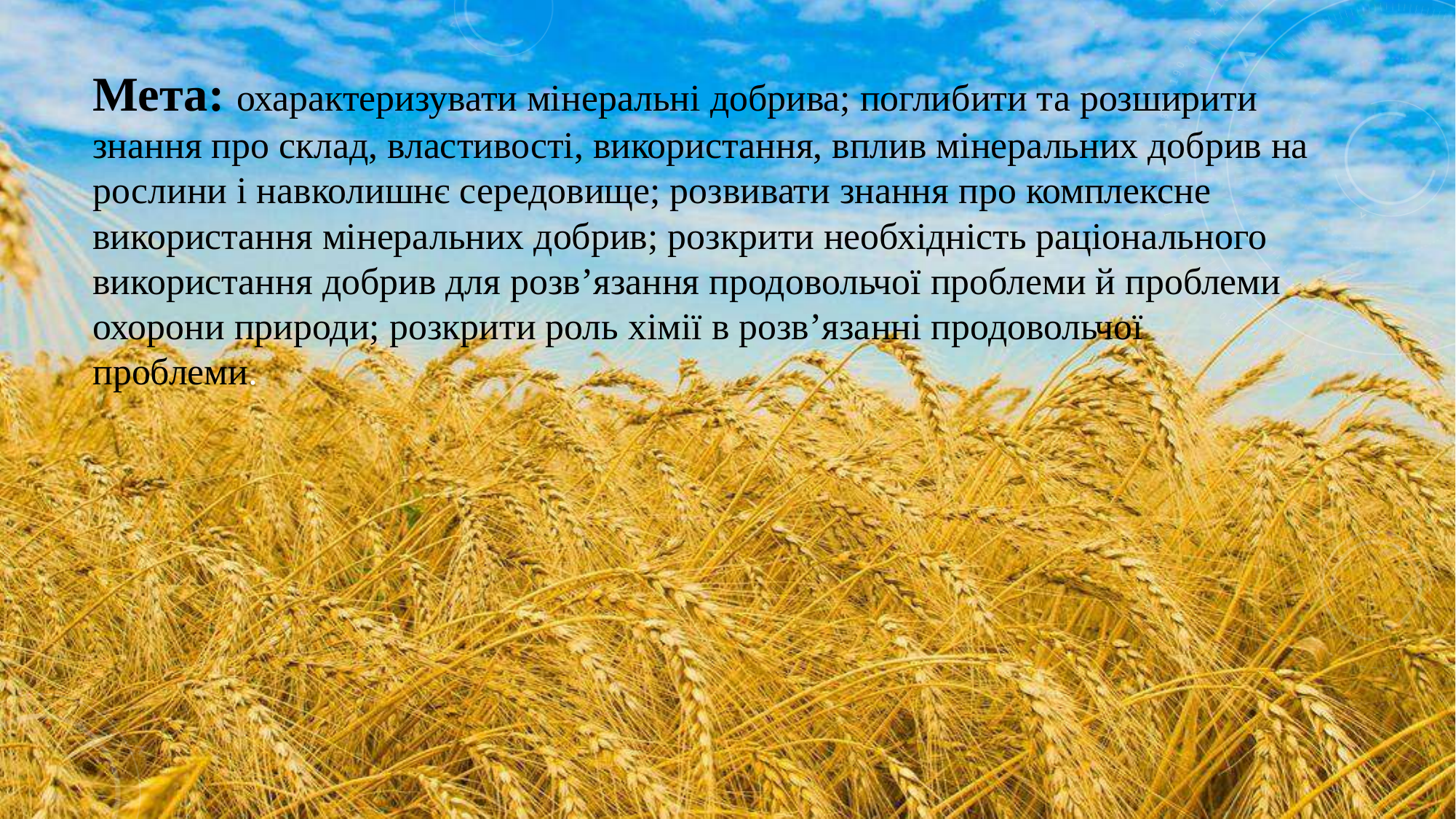

Мета: охарактеризувати мінеральні добрива; поглибити та розширити знання про склад, властивості, використання, вплив мінеральних добрив на рослини і навколишнє середовище; розвивати знання про комплексне використання мінеральних добрив; розкрити необхідність раціонального використання добрив для розв’язання продовольчої проблеми й проблеми охорони природи; розкрити роль хімії в розв’язанні продовольчої проблеми.